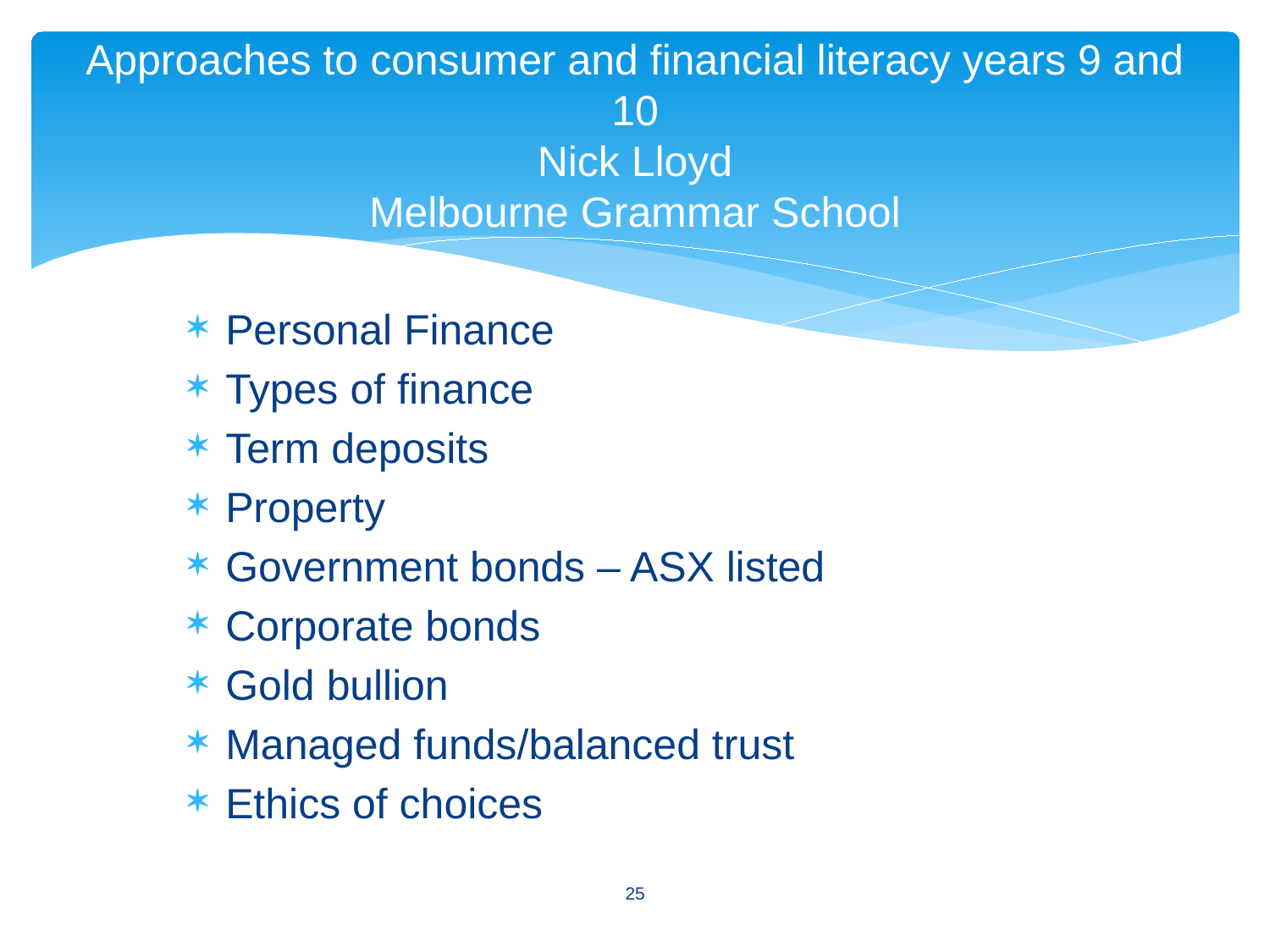

# Approaches to consumer and financial literacy years 9 and 10 Nick Lloyd Melbourne Grammar School
Personal Finance
Types of finance
Term deposits
Property
Government bonds – ASX listed
Corporate bonds
Gold bullion
Managed funds/balanced trust
Ethics of choices
25